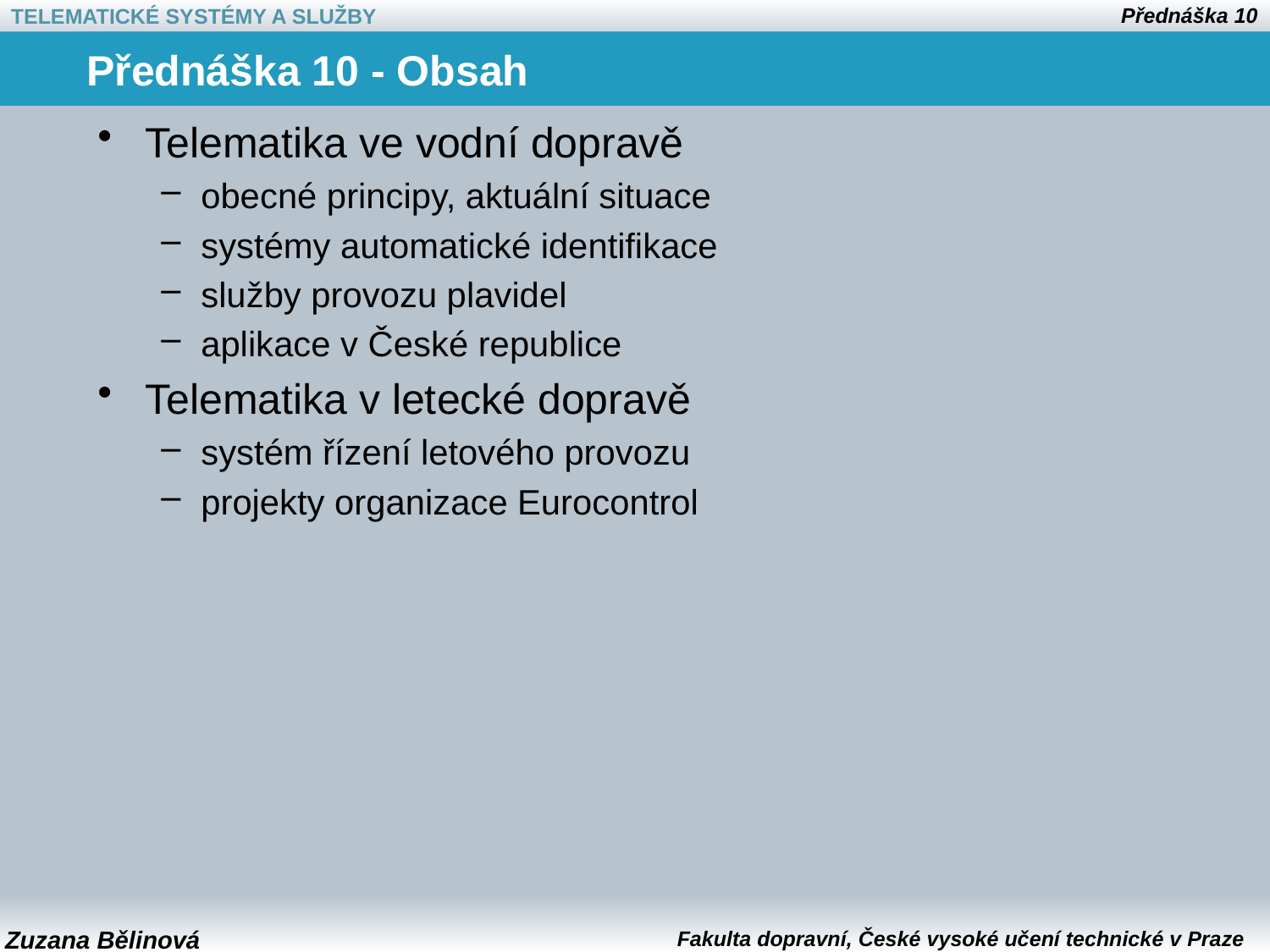

# Přednáška 10 - Obsah
Telematika ve vodní dopravě
obecné principy, aktuální situace
systémy automatické identifikace
služby provozu plavidel
aplikace v České republice
Telematika v letecké dopravě
systém řízení letového provozu
projekty organizace Eurocontrol